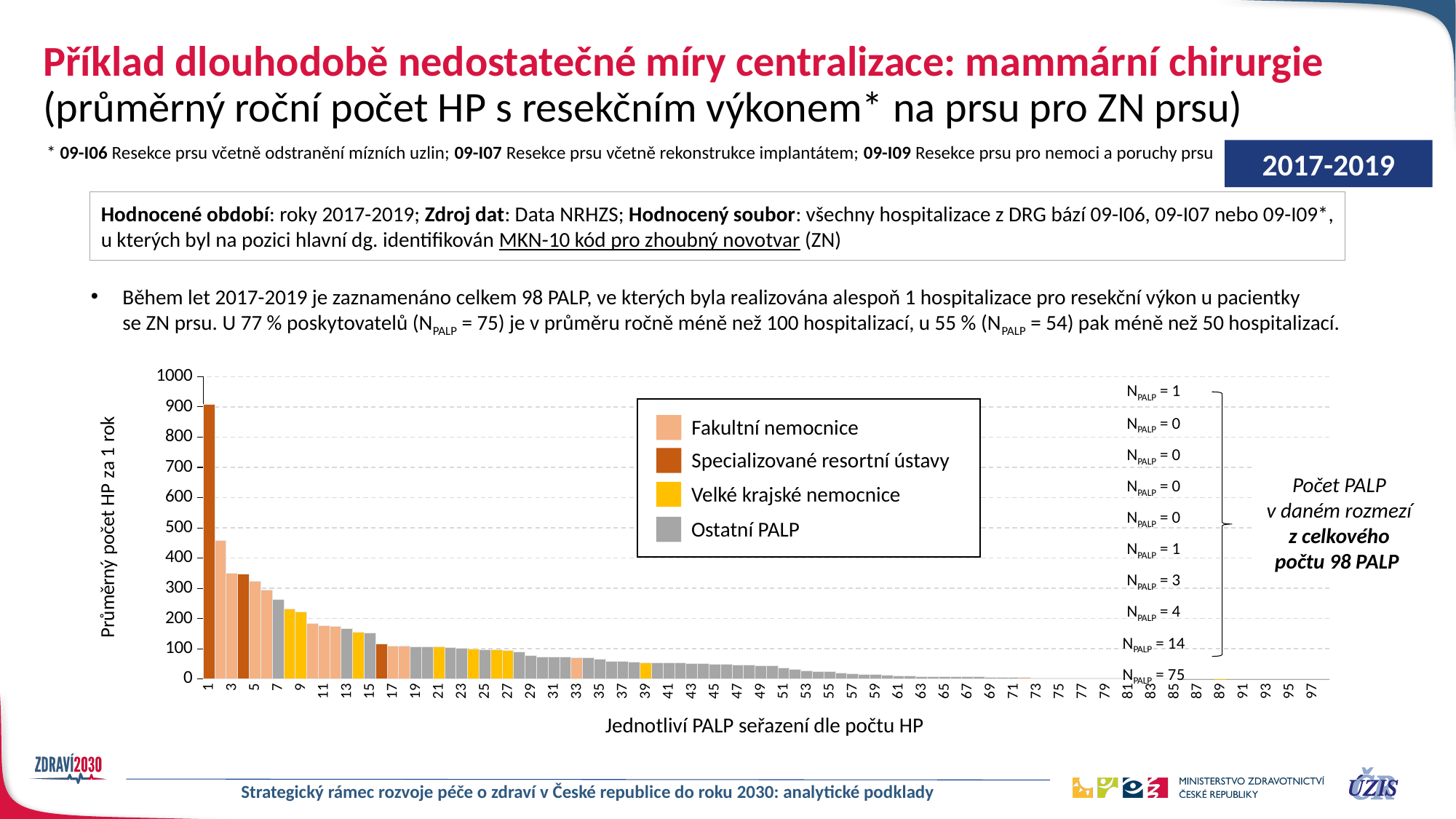

# Příklad dlouhodobě nedostatečné míry centralizace: mammární chirurgie (průměrný roční počet HP s resekčním výkonem* na prsu pro ZN prsu)
* 09-I06 Resekce prsu včetně odstranění mízních uzlin; 09-I07 Resekce prsu včetně rekonstrukce implantátem; 09-I09 Resekce prsu pro nemoci a poruchy prsu
2017-2019
Hodnocené období: roky 2017-2019; Zdroj dat: Data NRHZS; Hodnocený soubor: všechny hospitalizace z DRG bází 09-I06, 09-I07 nebo 09-I09*, u kterých byl na pozici hlavní dg. identifikován MKN-10 kód pro zhoubný novotvar (ZN)
Během let 2017-2019 je zaznamenáno celkem 98 PALP, ve kterých byla realizována alespoň 1 hospitalizace pro resekční výkon u pacientky
se ZN prsu. U 77 % poskytovatelů (NPALP = 75) je v průměru ročně méně než 100 hospitalizací, u 55 % (NPALP = 54) pak méně než 50 hospitalizací.

### Chart

| Category | Typ I - FN | Typ I - Spec ZZ | Typ I - VK | Typ II |
|---|---|---|---|---|
| 1 | 0.0 | 908.6666666666666 | 0.0 | 0.0 |
| 2 | 457.0 | 0.0 | 0.0 | 0.0 |
| 3 | 349.3333333333333 | 0.0 | 0.0 | 0.0 |
| 4 | 0.0 | 347.6666666666667 | 0.0 | 0.0 |
| 5 | 324.0 | 0.0 | 0.0 | 0.0 |
| 6 | 294.3333333333333 | 0.0 | 0.0 | 0.0 |
| 7 | 0.0 | 0.0 | 0.0 | 262.3333333333333 |
| 8 | 0.0 | 0.0 | 231.0 | 0.0 |
| 9 | 0.0 | 0.0 | 221.33333333333334 | 0.0 |
| 10 | 183.66666666666666 | 0.0 | 0.0 | 0.0 |
| 11 | 177.0 | 0.0 | 0.0 | 0.0 |
| 12 | 173.33333333333334 | 0.0 | 0.0 | 0.0 |
| 13 | 0.0 | 0.0 | 0.0 | 166.33333333333334 |
| 14 | 0.0 | 0.0 | 154.0 | 0.0 |
| 15 | 0.0 | 0.0 | 0.0 | 152.66666666666666 |
| 16 | 0.0 | 116.0 | 0.0 | 0.0 |
| 17 | 108.66666666666667 | 0.0 | 0.0 | 0.0 |
| 18 | 108.0 | 0.0 | 0.0 | 0.0 |
| 19 | 0.0 | 0.0 | 0.0 | 105.66666666666667 |
| 20 | 0.0 | 0.0 | 0.0 | 105.33333333333333 |
| 21 | 0.0 | 0.0 | 105.33333333333333 | 0.0 |
| 22 | 0.0 | 0.0 | 0.0 | 103.66666666666667 |
| 23 | 0.0 | 0.0 | 0.0 | 102.0 |
| 24 | 0.0 | 0.0 | 98.0 | 0.0 |
| 25 | 0.0 | 0.0 | 0.0 | 97.66666666666667 |
| 26 | 0.0 | 0.0 | 96.0 | 0.0 |
| 27 | 0.0 | 0.0 | 93.66666666666667 | 0.0 |
| 28 | 0.0 | 0.0 | 0.0 | 88.66666666666667 |
| 29 | 0.0 | 0.0 | 0.0 | 78.0 |
| 30 | 0.0 | 0.0 | 0.0 | 72.33333333333333 |
| 31 | 0.0 | 0.0 | 0.0 | 72.33333333333333 |
| 32 | 0.0 | 0.0 | 0.0 | 72.0 |
| 33 | 70.33333333333333 | 0.0 | 0.0 | 0.0 |
| 34 | 0.0 | 0.0 | 0.0 | 70.33333333333333 |
| 35 | 0.0 | 0.0 | 0.0 | 65.33333333333333 |
| 36 | 0.0 | 0.0 | 0.0 | 58.0 |
| 37 | 0.0 | 0.0 | 0.0 | 58.0 |
| 38 | 0.0 | 0.0 | 0.0 | 57.0 |
| 39 | 0.0 | 0.0 | 54.0 | 0.0 |
| 40 | 0.0 | 0.0 | 0.0 | 53.333333333333336 |
| 41 | 0.0 | 0.0 | 0.0 | 52.666666666666664 |
| 42 | 0.0 | 0.0 | 0.0 | 52.333333333333336 |
| 43 | 0.0 | 0.0 | 0.0 | 51.0 |
| 44 | 0.0 | 0.0 | 0.0 | 50.0 |
| 45 | 0.0 | 0.0 | 0.0 | 49.0 |
| 46 | 0.0 | 0.0 | 0.0 | 48.0 |
| 47 | 0.0 | 0.0 | 0.0 | 46.0 |
| 48 | 0.0 | 0.0 | 0.0 | 46.0 |
| 49 | 0.0 | 0.0 | 0.0 | 44.0 |
| 50 | 0.0 | 0.0 | 0.0 | 43.666666666666664 |
| 51 | 0.0 | 0.0 | 0.0 | 37.666666666666664 |
| 52 | 0.0 | 0.0 | 0.0 | 31.0 |
| 53 | 0.0 | 0.0 | 0.0 | 27.666666666666668 |
| 54 | 0.0 | 0.0 | 0.0 | 25.333333333333332 |
| 55 | 0.0 | 0.0 | 0.0 | 23.666666666666668 |
| 56 | 0.0 | 0.0 | 0.0 | 19.0 |
| 57 | 0.0 | 0.0 | 0.0 | 18.0 |
| 58 | 0.0 | 0.0 | 0.0 | 16.0 |
| 59 | 0.0 | 0.0 | 0.0 | 14.0 |
| 60 | 0.0 | 0.0 | 0.0 | 13.333333333333334 |
| 61 | 0.0 | 0.0 | 0.0 | 10.333333333333334 |
| 62 | 0.0 | 0.0 | 0.0 | 9.0 |
| 63 | 0.0 | 0.0 | 0.0 | 8.333333333333334 |
| 64 | 0.0 | 0.0 | 0.0 | 8.333333333333334 |
| 65 | 0.0 | 0.0 | 0.0 | 8.0 |
| 66 | 0.0 | 0.0 | 0.0 | 7.666666666666667 |
| 67 | 0.0 | 0.0 | 0.0 | 7.666666666666667 |
| 68 | 0.0 | 0.0 | 0.0 | 7.666666666666667 |
| 69 | 0.0 | 0.0 | 0.0 | 5.333333333333333 |
| 70 | 0.0 | 0.0 | 0.0 | 5.333333333333333 |
| 71 | 0.0 | 0.0 | 0.0 | 5.0 |
| 72 | 4.333333333333333 | 0.0 | 0.0 | 0.0 |
| 73 | 0.0 | 0.0 | 0.0 | 3.3333333333333335 |
| 74 | 0.0 | 0.0 | 0.0 | 3.0 |
| 75 | 0.0 | 0.0 | 0.0 | 3.0 |
| 76 | 0.0 | 0.0 | 0.0 | 2.6666666666666665 |
| 77 | 0.0 | 0.0 | 0.0 | 2.6666666666666665 |
| 78 | 0.0 | 0.0 | 0.0 | 2.6666666666666665 |
| 79 | 0.0 | 0.0 | 0.0 | 2.3333333333333335 |
| 80 | 0.0 | 0.0 | 0.0 | 2.3333333333333335 |
| 81 | 0.0 | 0.0 | 0.0 | 2.0 |
| 82 | 0.0 | 0.0 | 0.0 | 0.6666666666666666 |
| 83 | 0.0 | 0.0 | 0.0 | 0.6666666666666666 |
| 84 | 0.6666666666666666 | 0.0 | 0.0 | 0.0 |
| 85 | 0.0 | 0.0 | 0.0 | 0.6666666666666666 |
| 86 | 0.0 | 0.0 | 0.0 | 0.3333333333333333 |
| 87 | 0.0 | 0.0 | 0.0 | 0.3333333333333333 |
| 88 | 0.0 | 0.0 | 0.0 | 0.3333333333333333 |
| 89 | 0.0 | 0.0 | 0.3333333333333333 | 0.0 |
| 90 | 0.0 | 0.0 | 0.0 | 0.3333333333333333 |
| 91 | 0.0 | 0.0 | 0.0 | 0.3333333333333333 |
| 92 | 0.0 | 0.0 | 0.0 | 0.3333333333333333 |
| 93 | 0.0 | 0.0 | 0.0 | 0.3333333333333333 |
| 94 | 0.0 | 0.0 | 0.0 | 0.3333333333333333 |
| 95 | 0.0 | 0.0 | 0.0 | 0.3333333333333333 |
| 96 | 0.0 | 0.0 | 0.0 | 0.3333333333333333 |
| 97 | 0.0 | 0.0 | 0.0 | 0.3333333333333333 |
| 98 | 0.0 | 0.0 | 0.0 | 0.3333333333333333 |
| NPALP = 1 |
| --- |
| NPALP = 0 |
| NPALP = 0 |
| NPALP = 0 |
| NPALP = 0 |
| NPALP = 1 |
| NPALP = 3 |
| NPALP = 4 |
| NPALP = 14 |
| NPALP = 75 |

Fakultní nemocnice

Specializované resortní ústavy

Počet PALP
v daném rozmezí
z celkového počtu 98 PALP
Velké krajské nemocnice

Ostatní PALP

Jednotliví PALP seřazení dle počtu HP